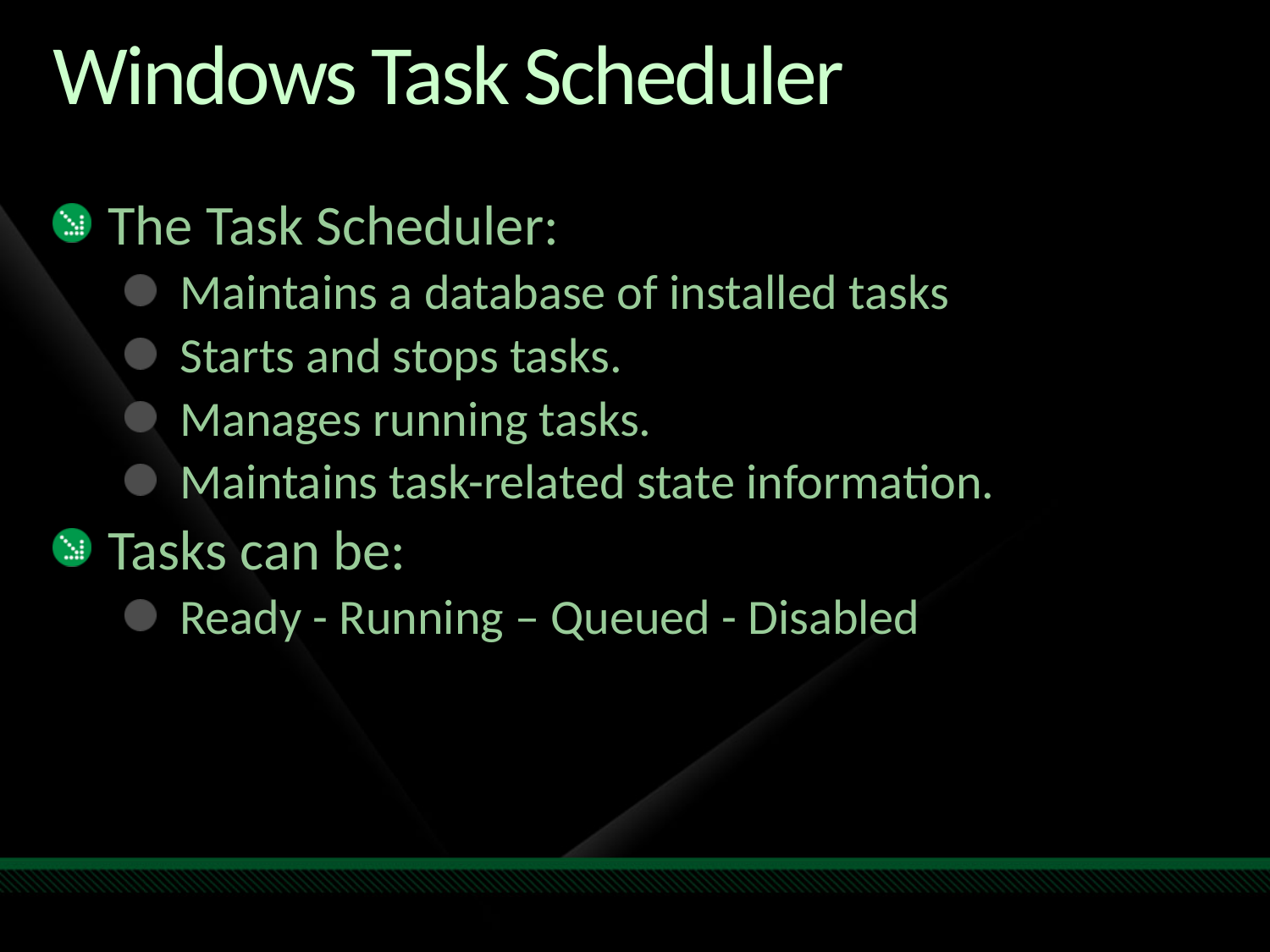

# Windows Task Scheduler
The Task Scheduler:
Maintains a database of installed tasks
Starts and stops tasks.
Manages running tasks.
Maintains task-related state information.
Tasks can be:
Ready - Running – Queued - Disabled